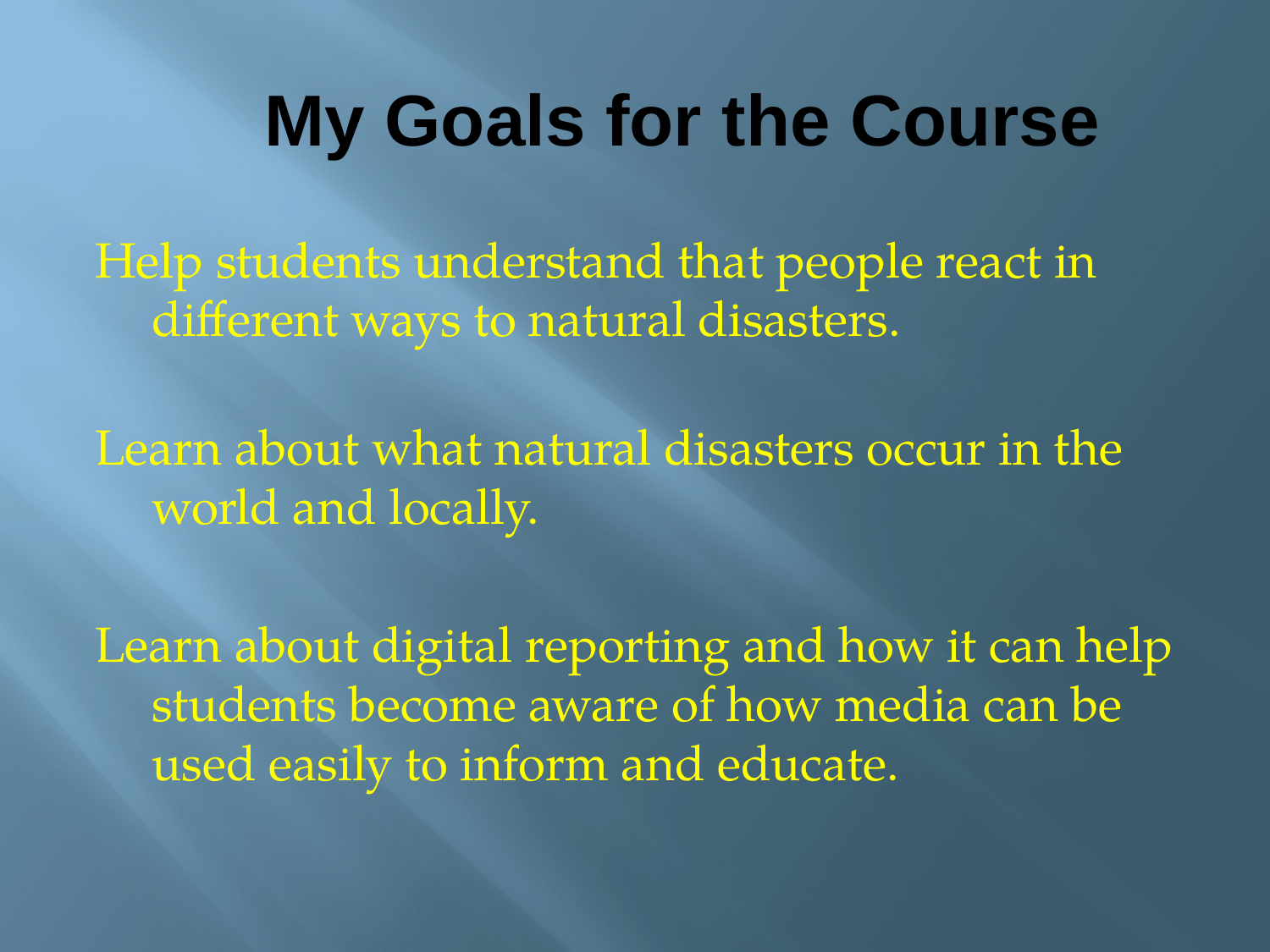

# My Goals for the Course
Help students understand that people react in different ways to natural disasters.

Learn about what natural disasters occur in the world and locally.

Learn about digital reporting and how it can help students become aware of how media can be used easily to inform and educate.